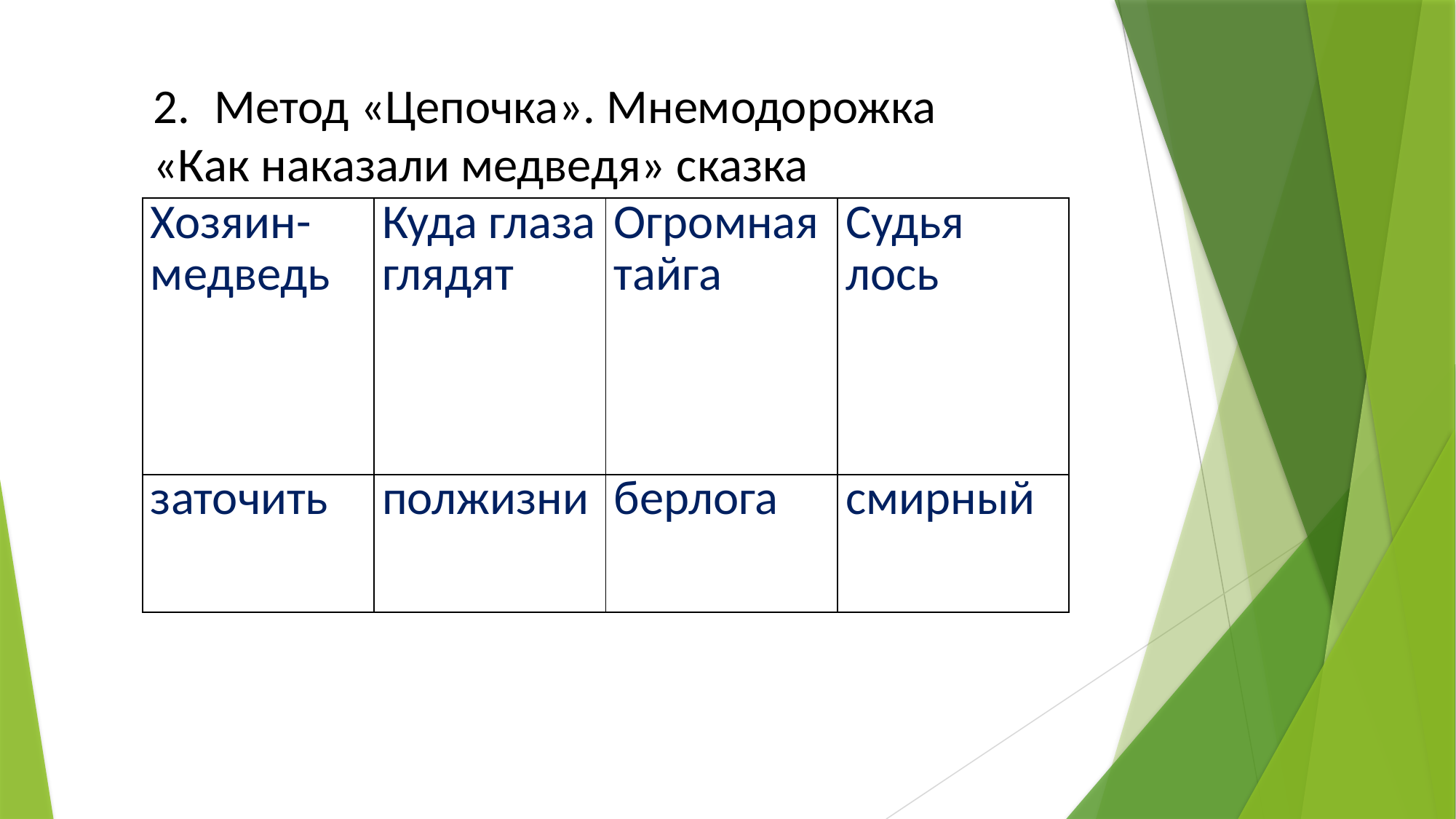

Метод «Цепочка». Мнемодорожка
«Как наказали медведя» сказка

| Хозяин-медведь | Куда глаза глядят | Огромная тайга | Судья лось |
| --- | --- | --- | --- |
| заточить | полжизни | берлога | смирный |